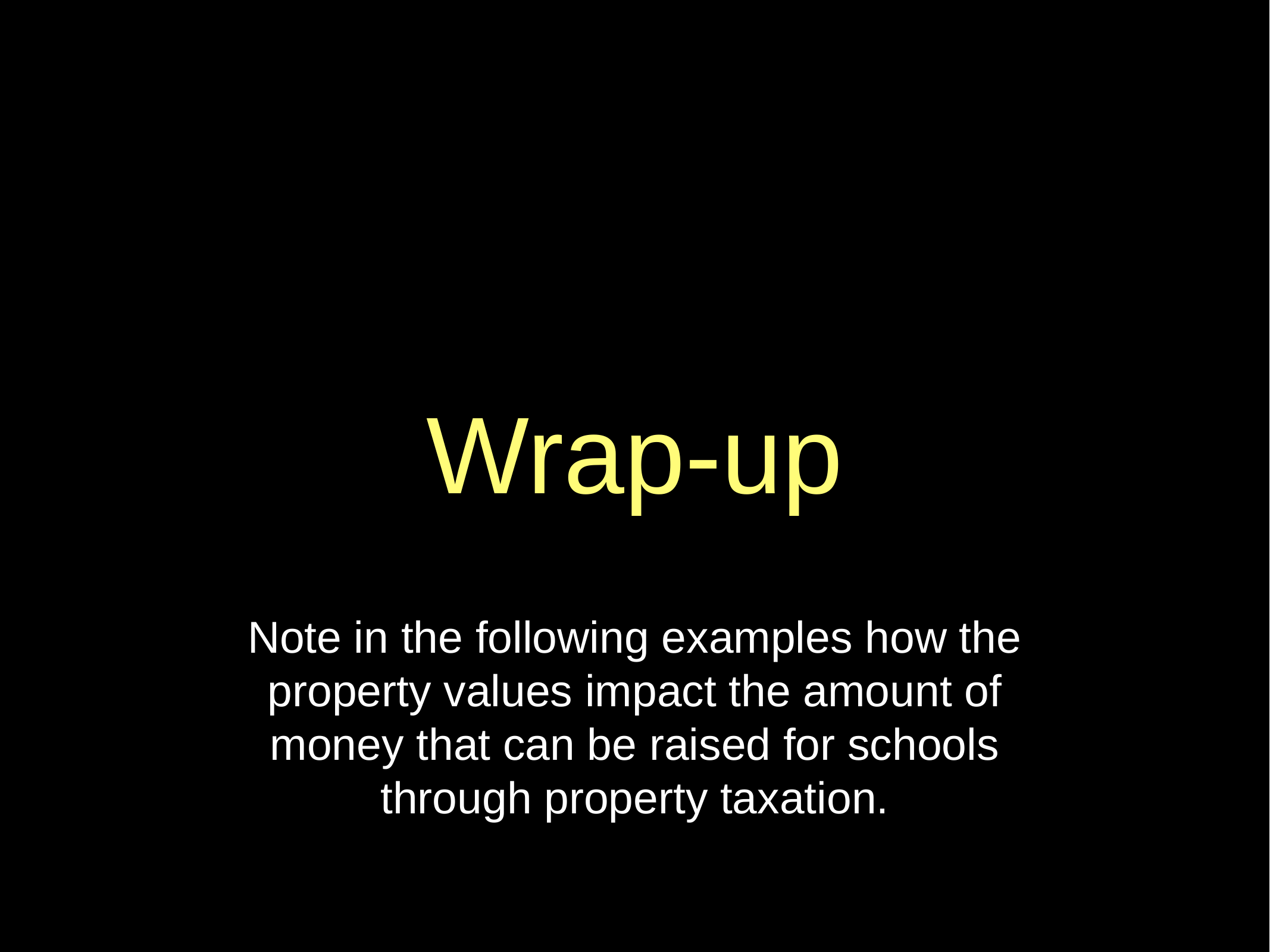

Wrap-up
Note in the following examples how the property values impact the amount of money that can be raised for schools through property taxation.